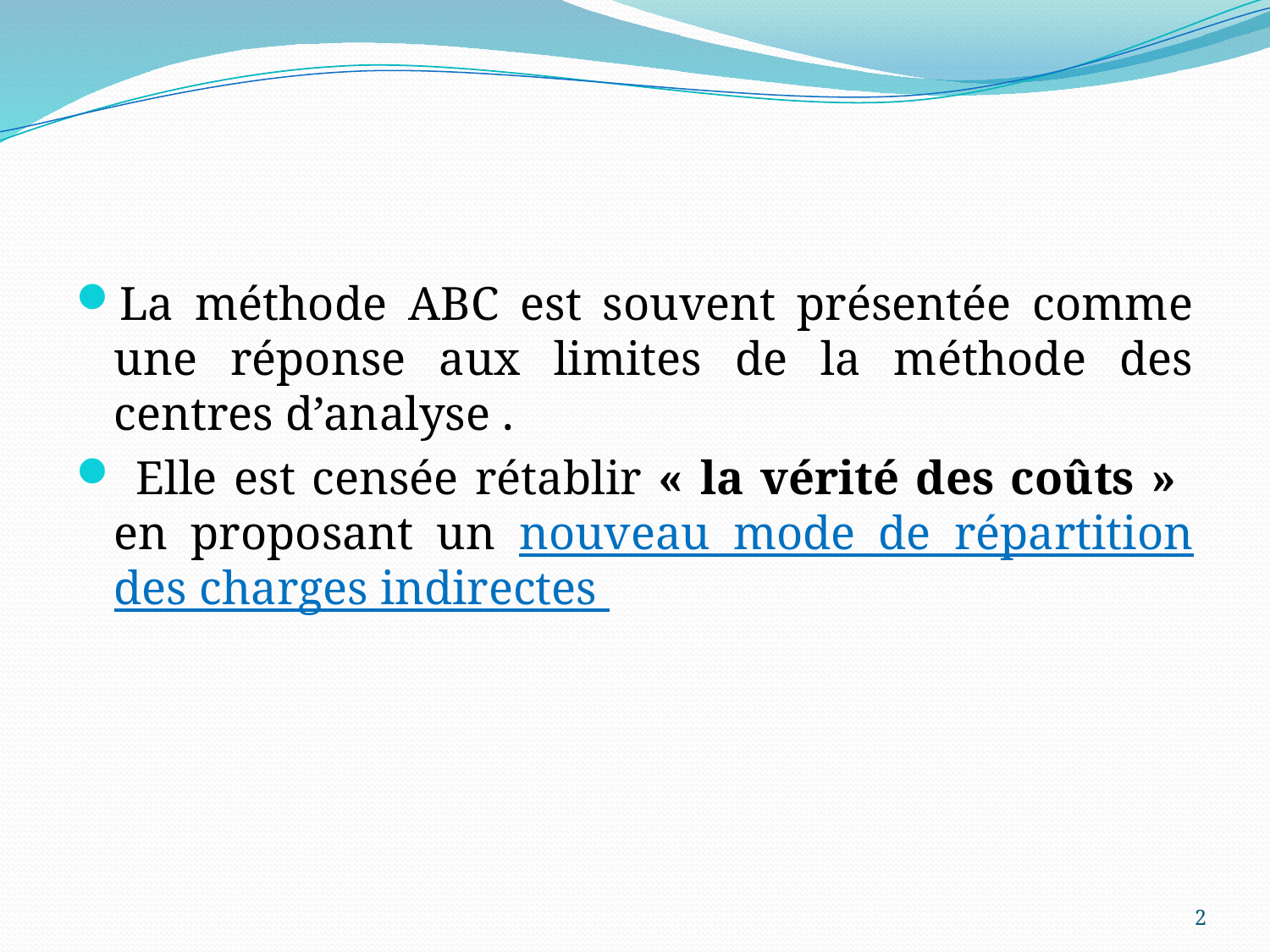

#
La méthode ABC est souvent présentée comme une réponse aux limites de la méthode des centres d’analyse .
 Elle est censée rétablir « la vérité des coûts »  en proposant un nouveau mode de répartition des charges indirectes
2